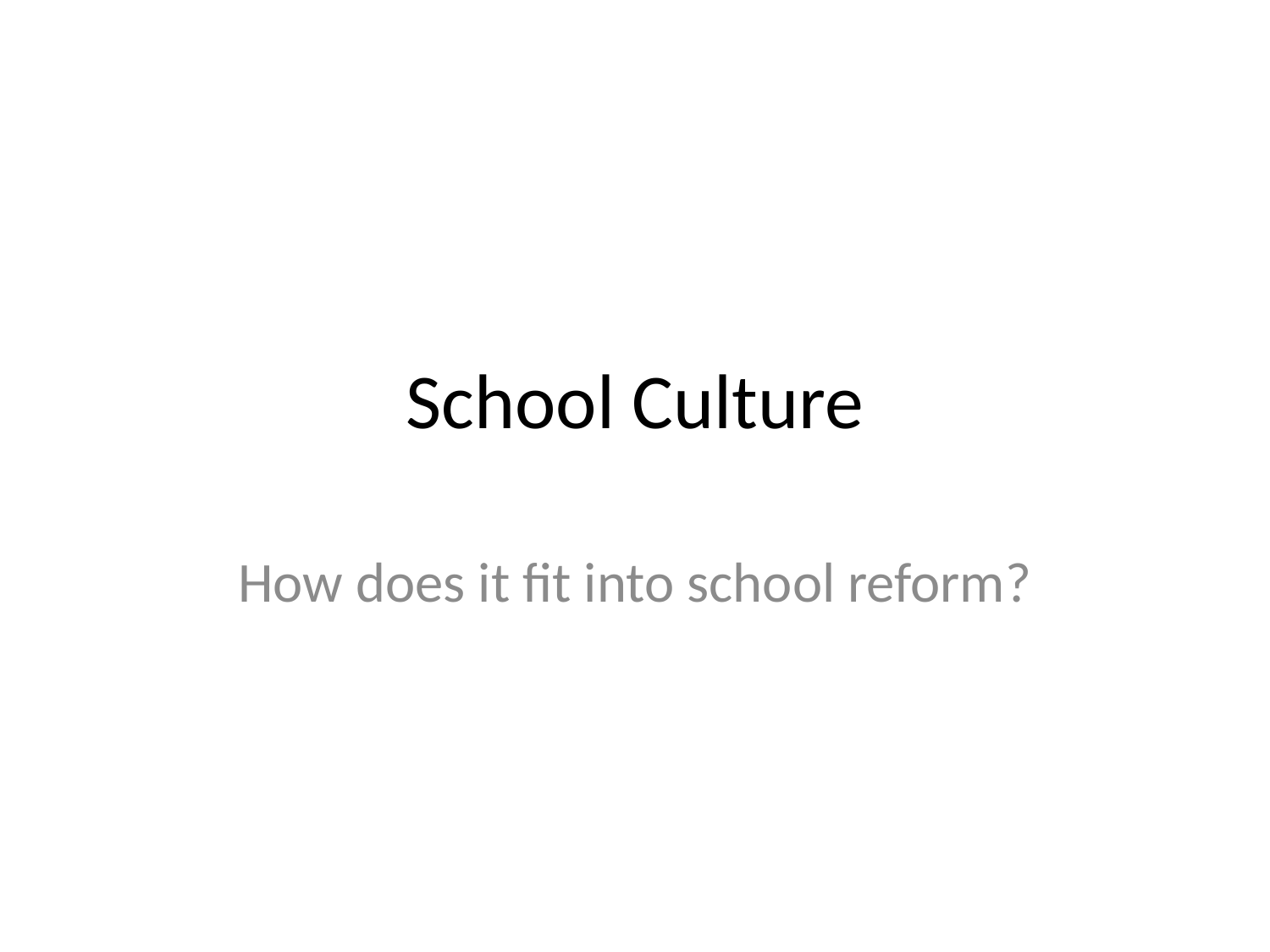

# School Culture
How does it fit into school reform?